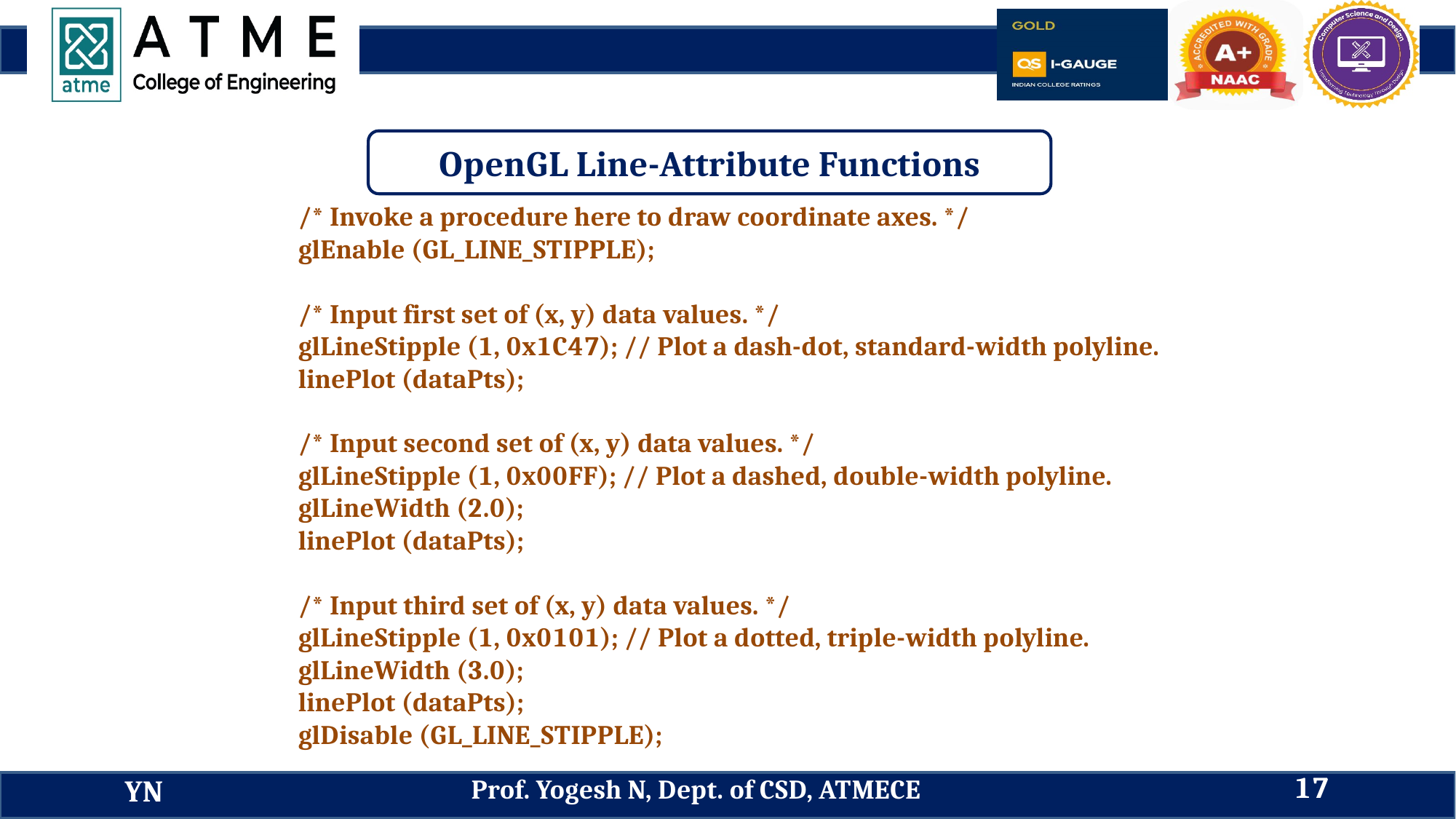

OpenGL Line-Attribute Functions
/* Invoke a procedure here to draw coordinate axes. */
glEnable (GL_LINE_STIPPLE);

/* Input first set of (x, y) data values. */
glLineStipple (1, 0x1C47); // Plot a dash-dot, standard-width polyline.
linePlot (dataPts);

/* Input second set of (x, y) data values. */
glLineStipple (1, 0x00FF); // Plot a dashed, double-width polyline.
glLineWidth (2.0);
linePlot (dataPts);

/* Input third set of (x, y) data values. */
glLineStipple (1, 0x0101); // Plot a dotted, triple-width polyline.
glLineWidth (3.0);
linePlot (dataPts);
glDisable (GL_LINE_STIPPLE);
17
Prof. Yogesh N, Dept. of CSD, ATMECE
YN